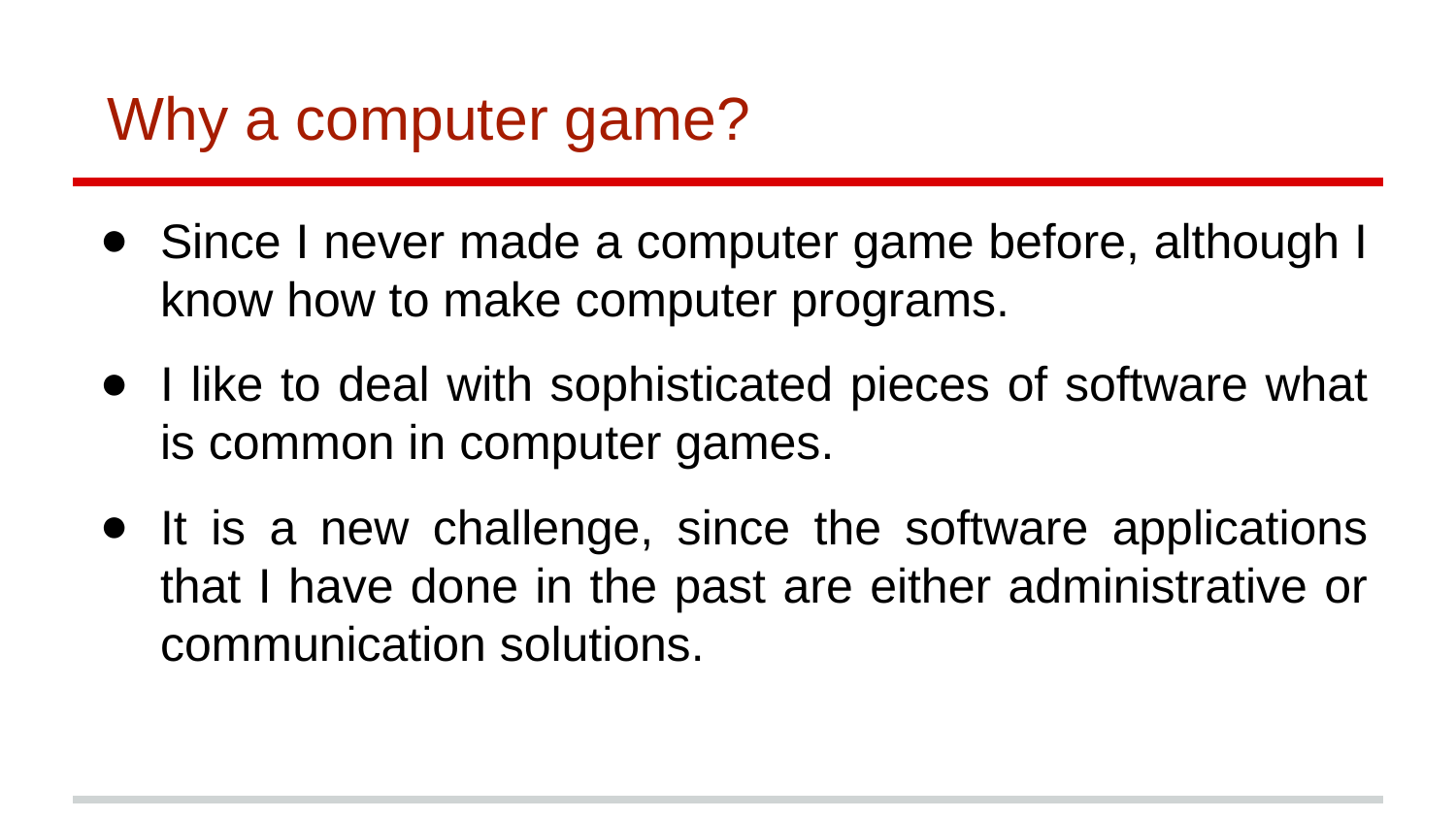

# Why a computer game?
Since I never made a computer game before, although I know how to make computer programs.

I like to deal with sophisticated pieces of software what is common in computer games.

It is a new challenge, since the software applications that I have done in the past are either administrative or communication solutions.